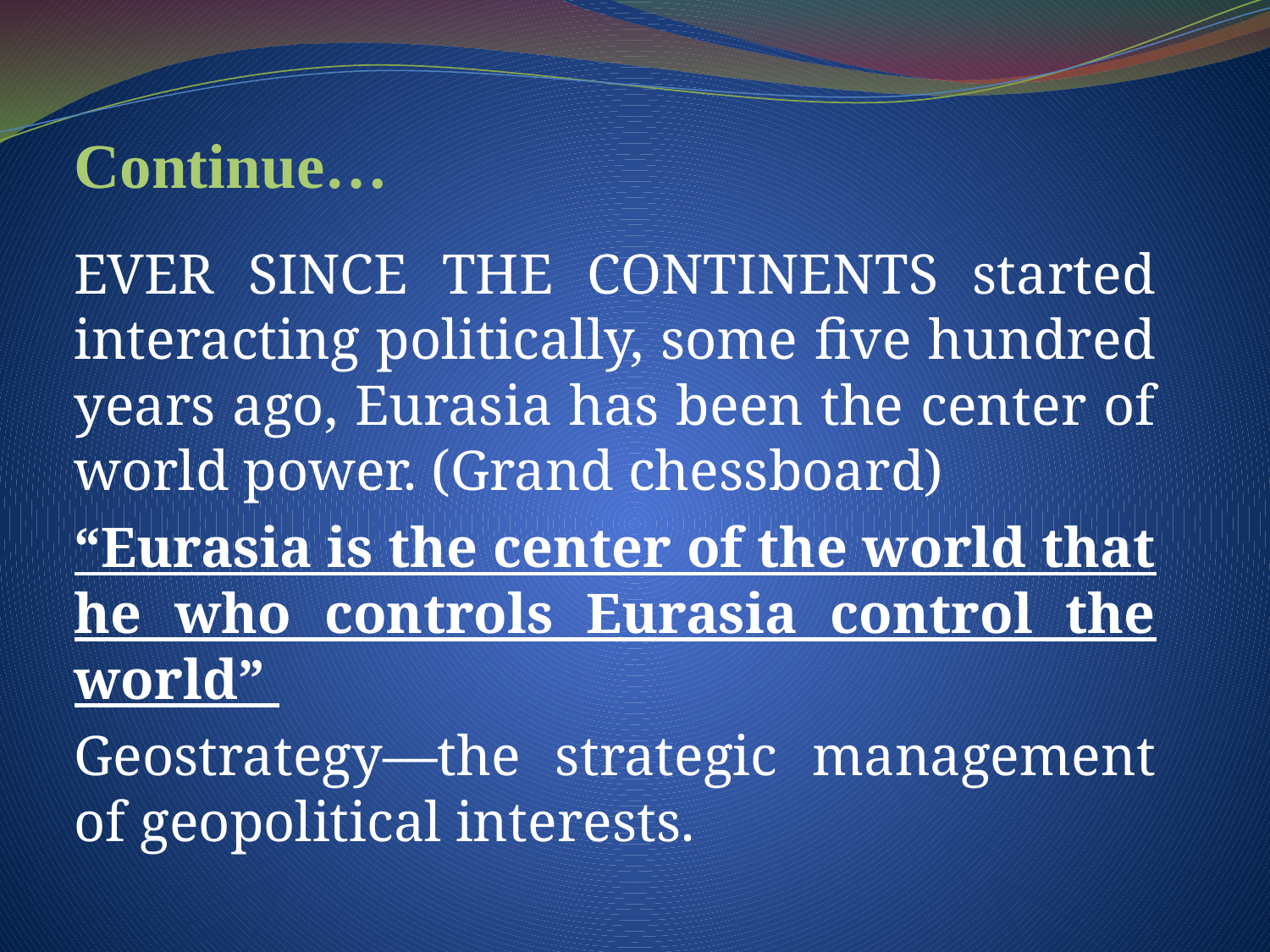

# Continue…
EVER SINCE THE CONTINENTS started interacting politically, some five hundred years ago, Eurasia has been the center of world power. (Grand chessboard)
“Eurasia is the center of the world that he who controls Eurasia control the world”
Geostrategy—the strategic management of geopolitical interests.